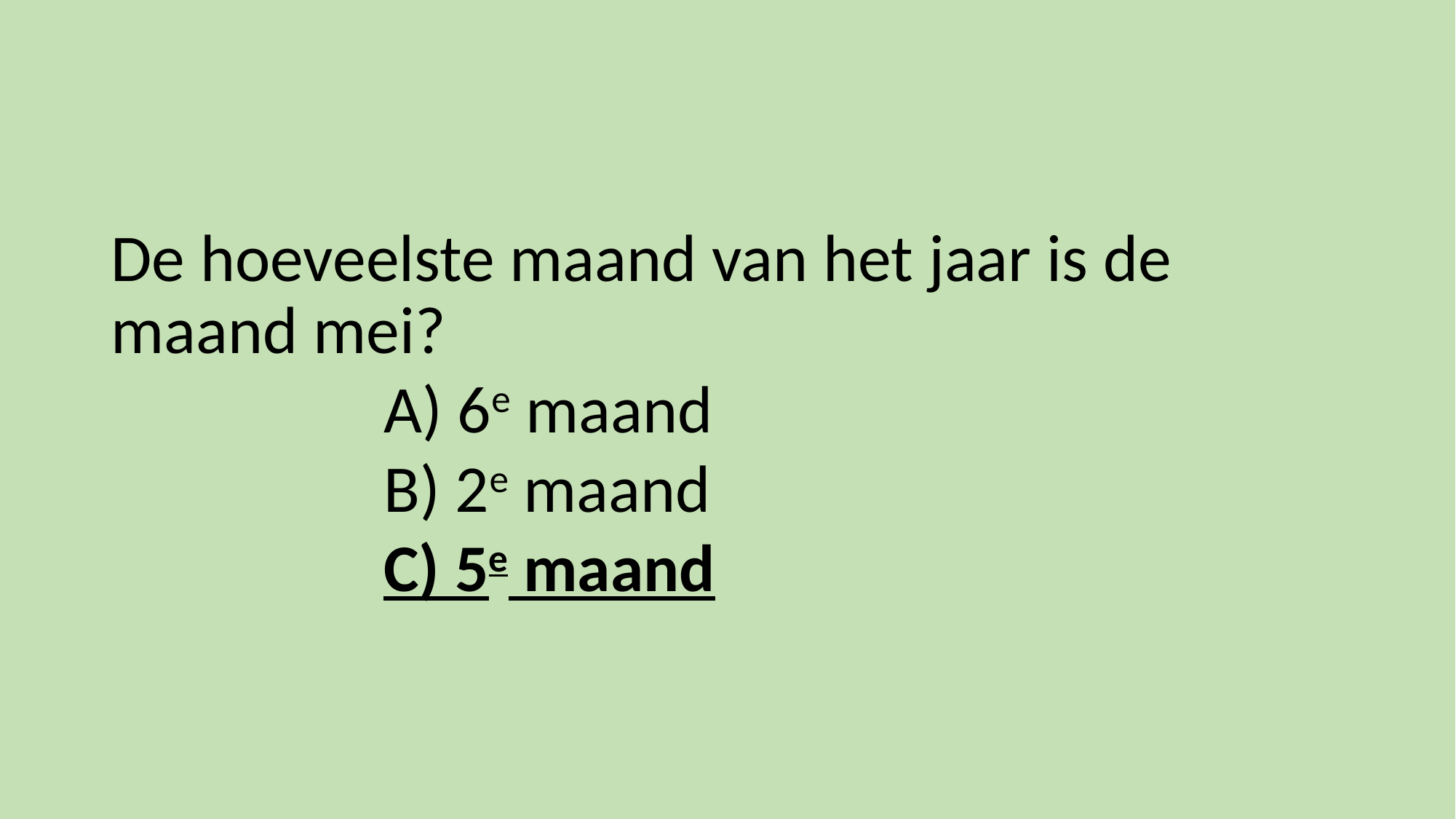

De hoeveelste maand van het jaar is de maand mei?
		A) 6e maand
		B) 2e maand
		C) 5e maand